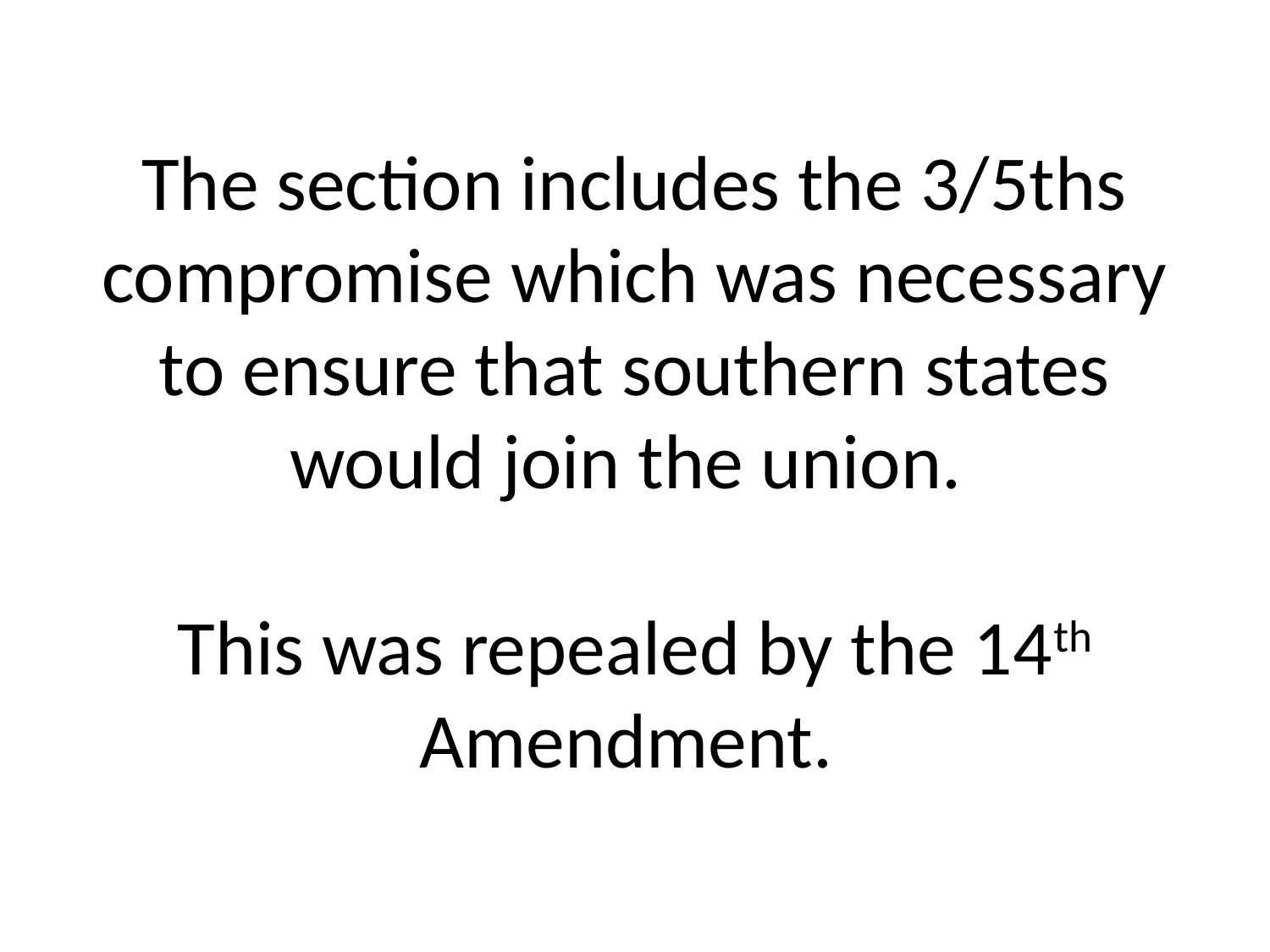

# The section includes the 3/5ths compromise which was necessary to ensure that southern states would join the union. This was repealed by the 14th Amendment.